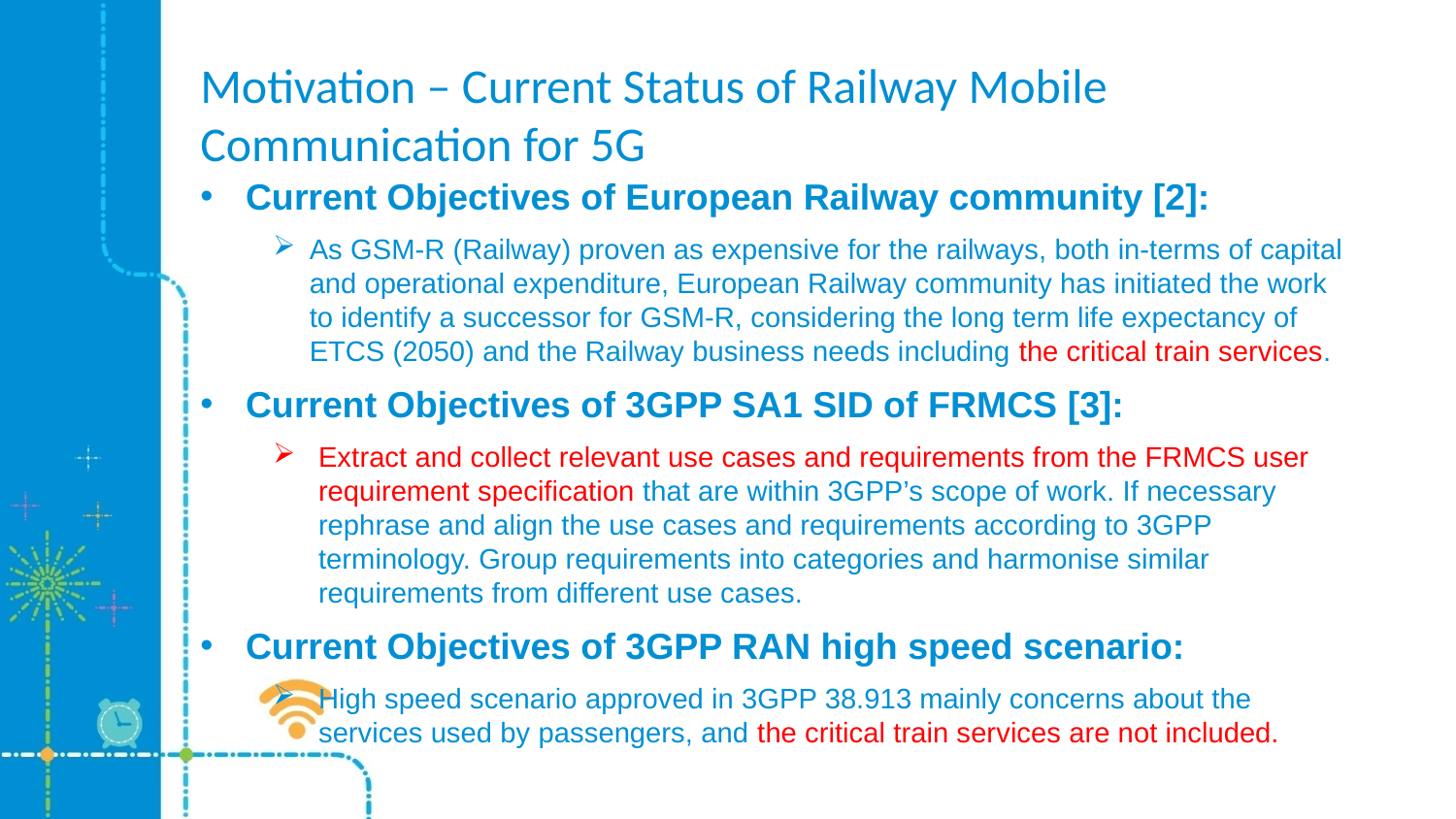

# Motivation – Current Status of Railway Mobile Communication for 5G
Current Objectives of European Railway community [2]:
As GSM-R (Railway) proven as expensive for the railways, both in-terms of capital and operational expenditure, European Railway community has initiated the work to identify a successor for GSM-R, considering the long term life expectancy of ETCS (2050) and the Railway business needs including the critical train services.
Current Objectives of 3GPP SA1 SID of FRMCS [3]:
Extract and collect relevant use cases and requirements from the FRMCS user requirement specification that are within 3GPP’s scope of work. If necessary rephrase and align the use cases and requirements according to 3GPP terminology. Group requirements into categories and harmonise similar requirements from different use cases.
Current Objectives of 3GPP RAN high speed scenario:
High speed scenario approved in 3GPP 38.913 mainly concerns about the services used by passengers, and the critical train services are not included.